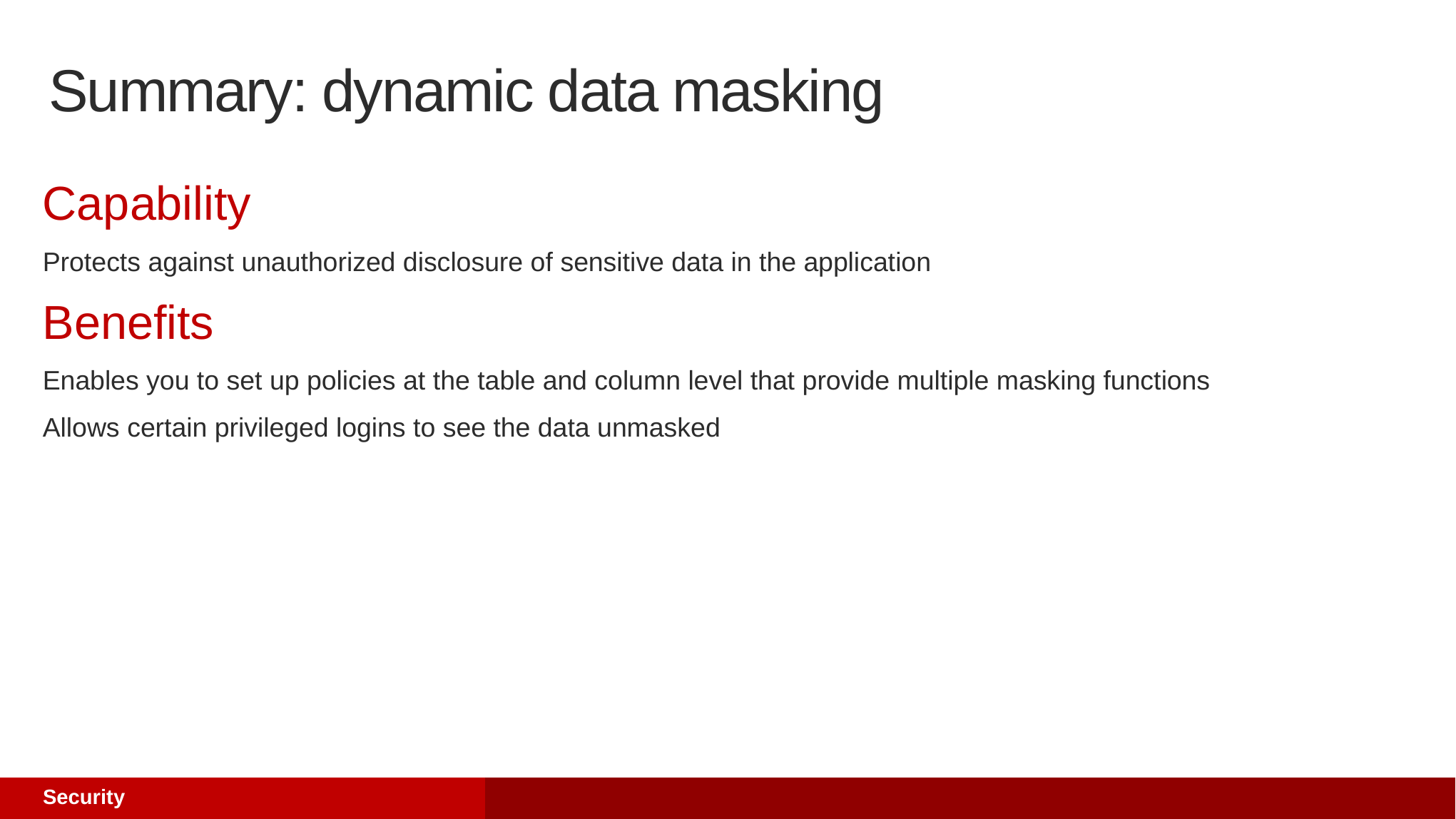

Summary: dynamic data masking
Capability
Protects against unauthorized disclosure of sensitive data in the application
Benefits
Enables you to set up policies at the table and column level that provide multiple masking functions
Allows certain privileged logins to see the data unmasked

Security